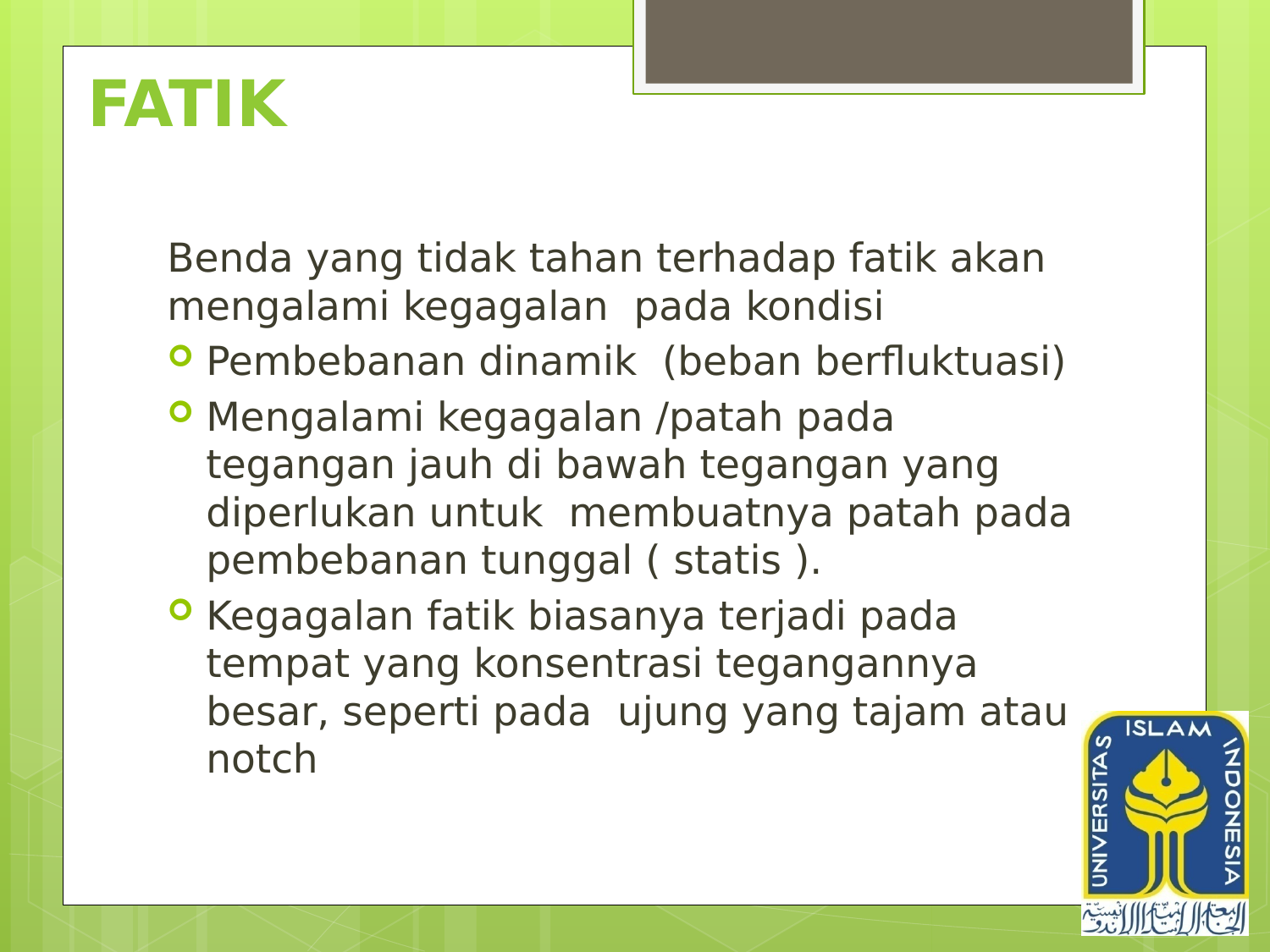

# FATIK
Benda yang tidak tahan terhadap fatik akan mengalami kegagalan  pada kondisi
Pembebanan dinamik  (beban berfluktuasi)
Mengalami kegagalan /patah pada tegangan jauh di bawah tegangan yang diperlukan untuk  membuatnya patah pada pembebanan tunggal ( statis ).
Kegagalan fatik biasanya terjadi pada tempat yang konsentrasi tegangannya besar, seperti pada  ujung yang tajam atau notch